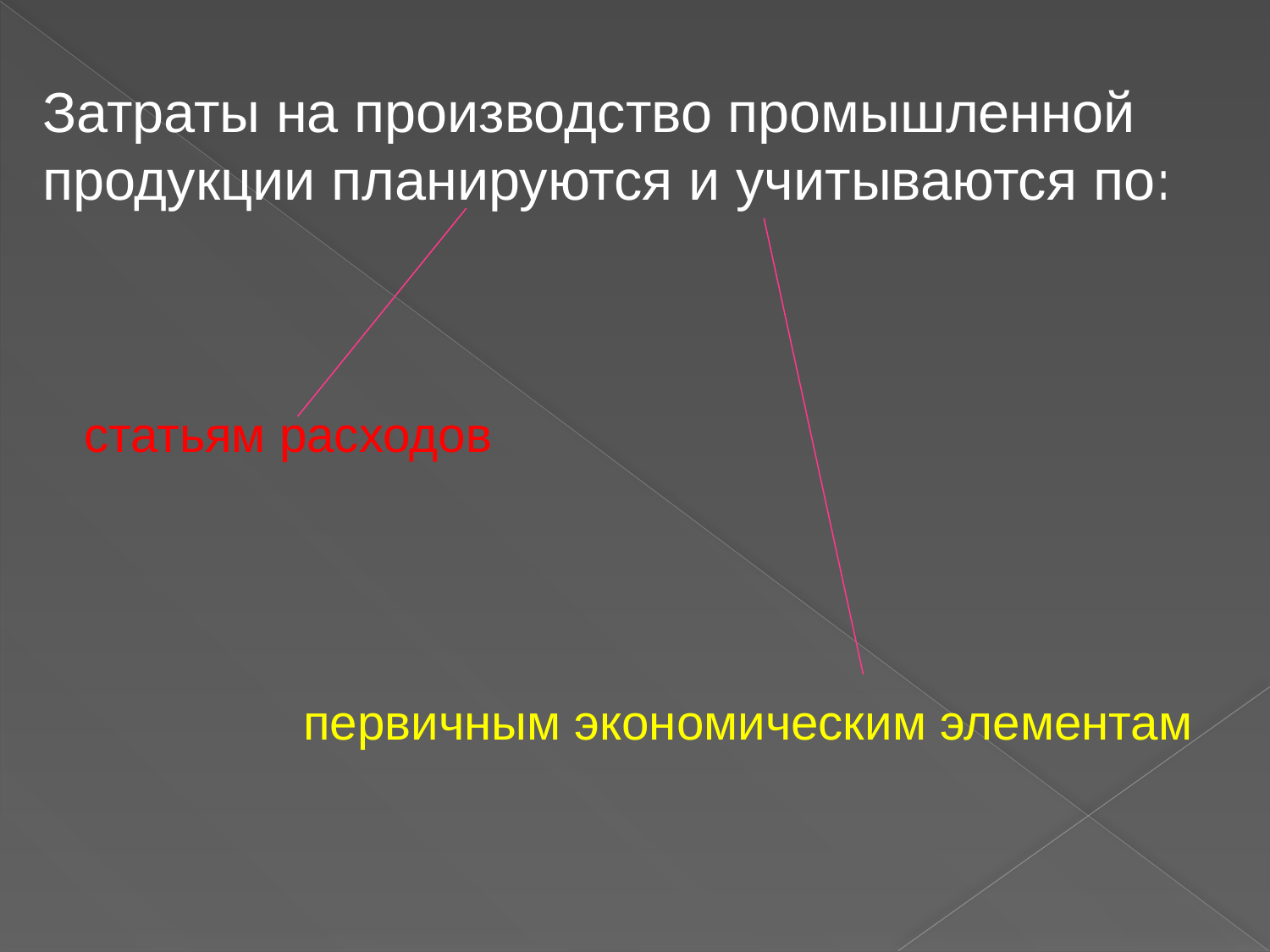

Затраты на производство промышленной продукции планируются и учитываются по:
статьям расходов
первичным экономическим элементам